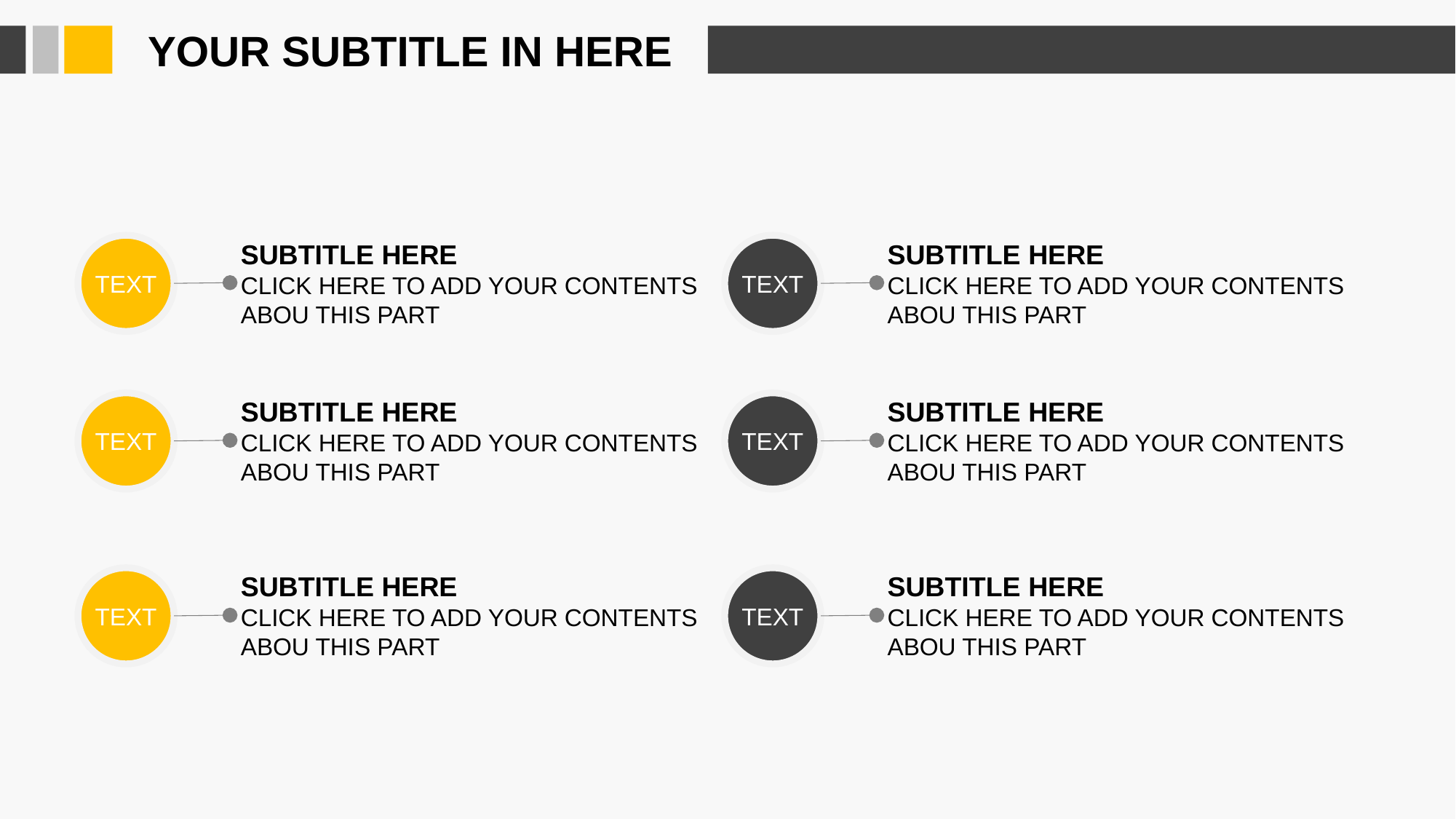

YOUR SUBTITLE IN HERE

SUBTITLE HERE
CLICK HERE TO ADD YOUR CONTENTS ABOU THIS PART
SUBTITLE HERE
CLICK HERE TO ADD YOUR CONTENTS ABOU THIS PART
TEXT
TEXT
SUBTITLE HERE
CLICK HERE TO ADD YOUR CONTENTS ABOU THIS PART
SUBTITLE HERE
CLICK HERE TO ADD YOUR CONTENTS ABOU THIS PART
TEXT
TEXT
SUBTITLE HERE
CLICK HERE TO ADD YOUR CONTENTS ABOU THIS PART
SUBTITLE HERE
CLICK HERE TO ADD YOUR CONTENTS ABOU THIS PART
TEXT
TEXT